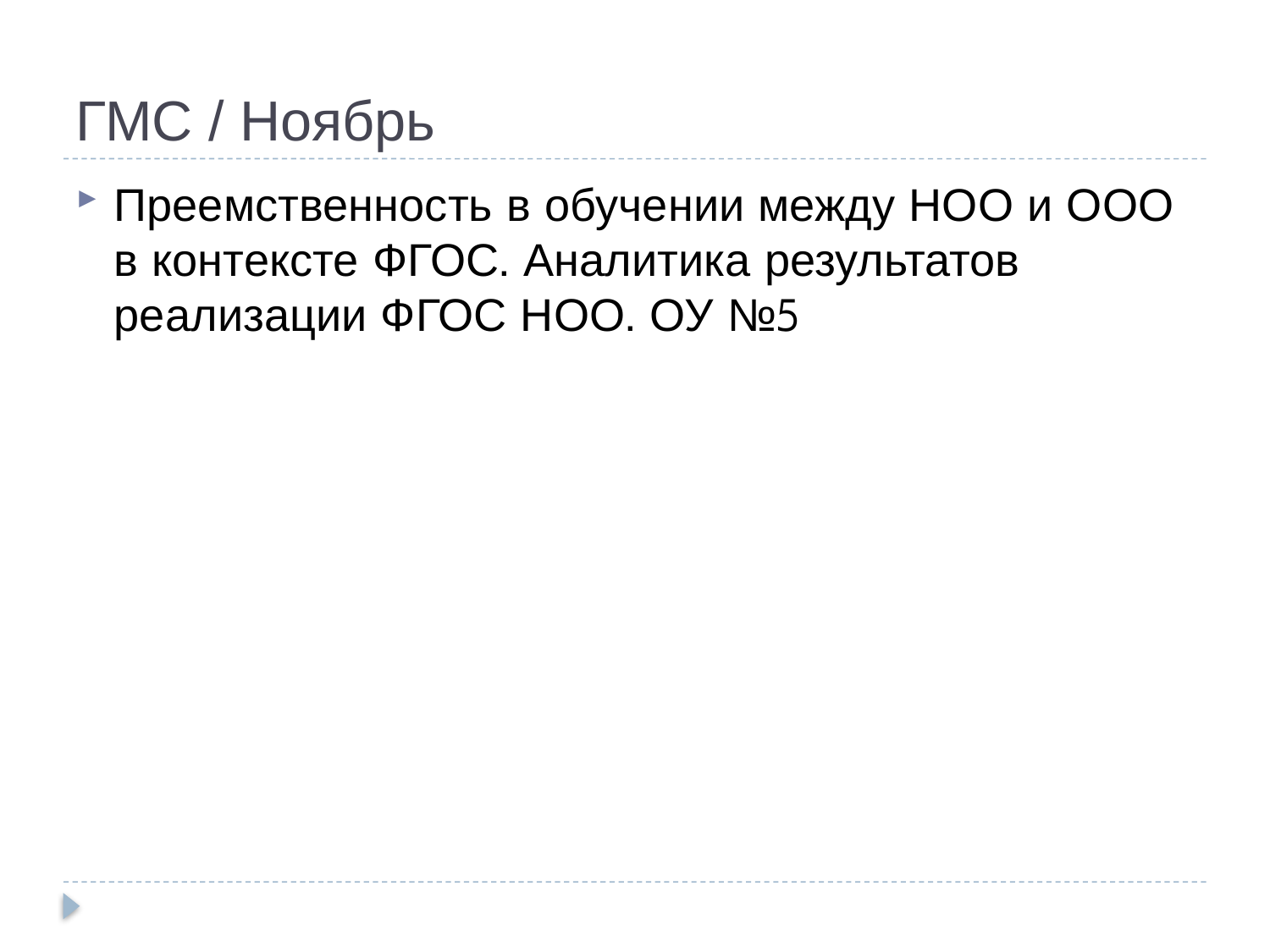

# ГМС / Ноябрь
Преемственность в обучении между НОО и ООО в контексте ФГОС. Аналитика результатов реализации ФГОС НОО. ОУ №5